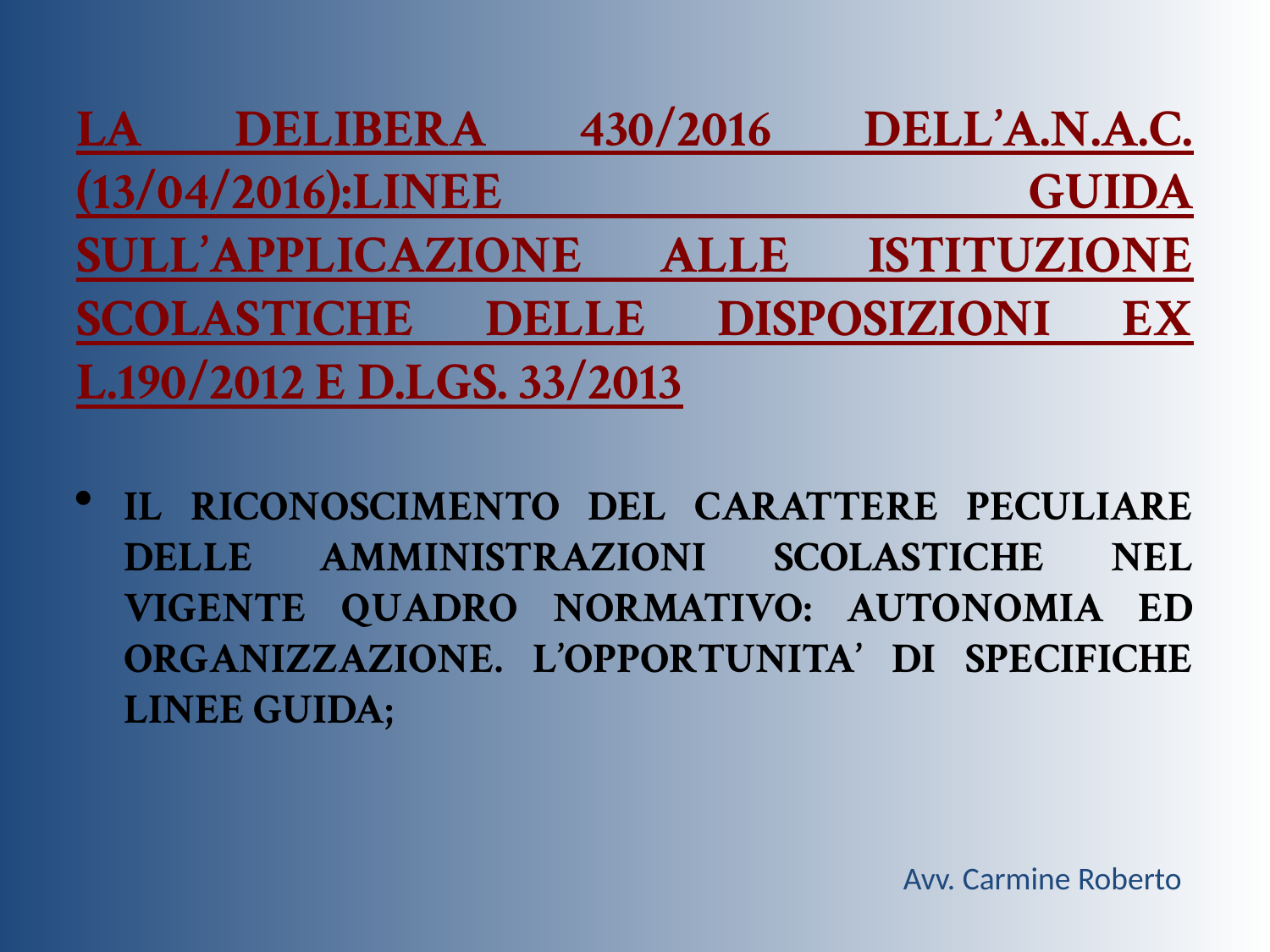

LA DELIBERA 430/2016 DELL’A.N.A.C. (13/04/2016):LINEE GUIDA SULL’APPLICAZIONE ALLE ISTITUZIONE SCOLASTICHE DELLE DISPOSIZIONI EX L.190/2012 E D.LGS. 33/2013

IL RICONOSCIMENTO DEL CARATTERE PECULIARE DELLE AMMINISTRAZIONI SCOLASTICHE NEL VIGENTE QUADRO NORMATIVO: AUTONOMIA ED ORGANIZZAZIONE. L’OPPORTUNITA’ DI SPECIFICHE LINEE GUIDA;

Avv. Carmine Roberto